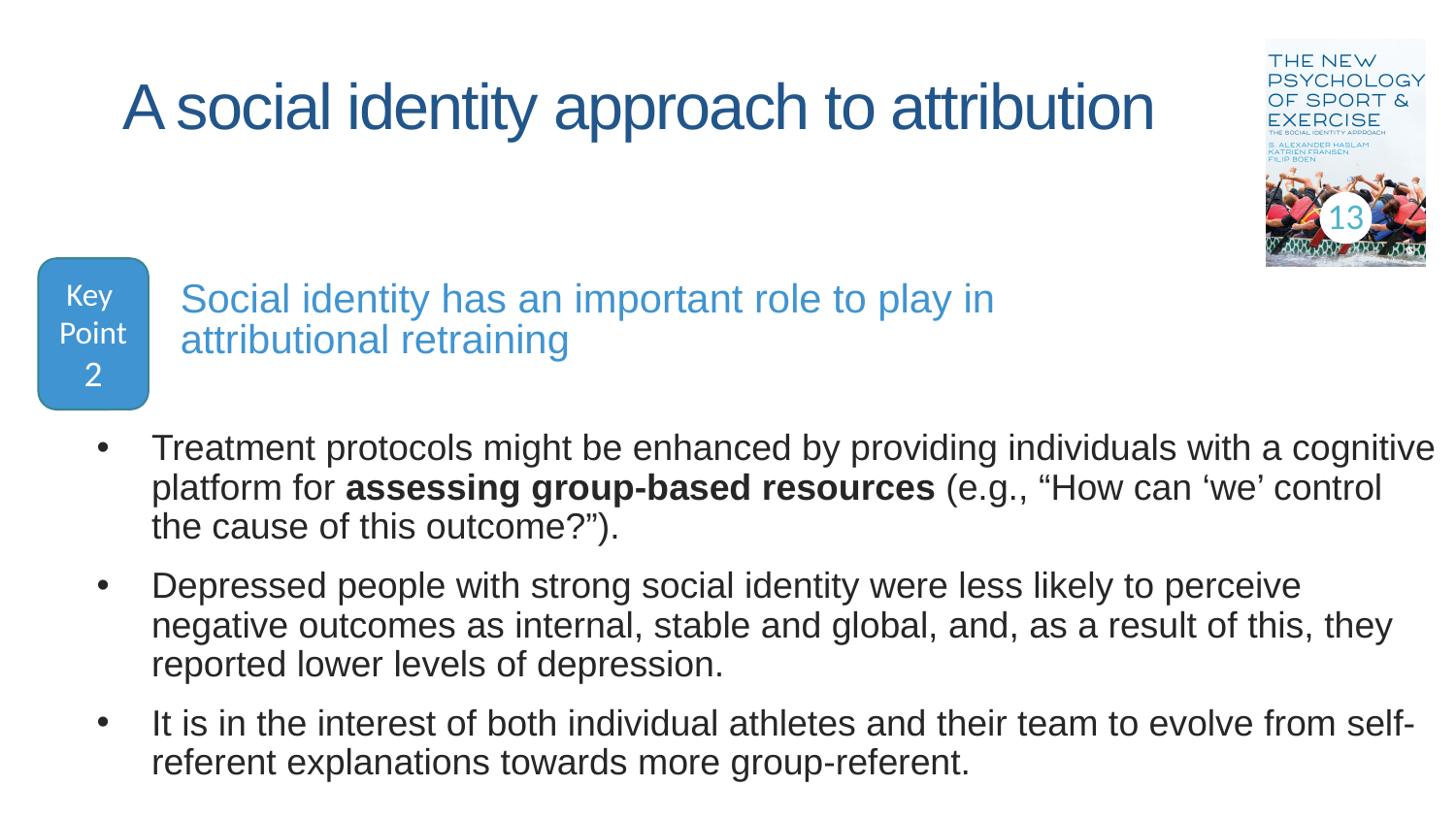

# A social identity approach to attribution
13
Key
Point
2
Social identity has an important role to play in attributional retraining
Treatment protocols might be enhanced by providing individuals with a cognitive platform for assessing group-based resources (e.g., “How can ‘we’ control the cause of this outcome?”).
Depressed people with strong social identity were less likely to perceive negative outcomes as internal, stable and global, and, as a result of this, they reported lower levels of depression.
It is in the interest of both individual athletes and their team to evolve from self-referent explanations towards more group-referent.